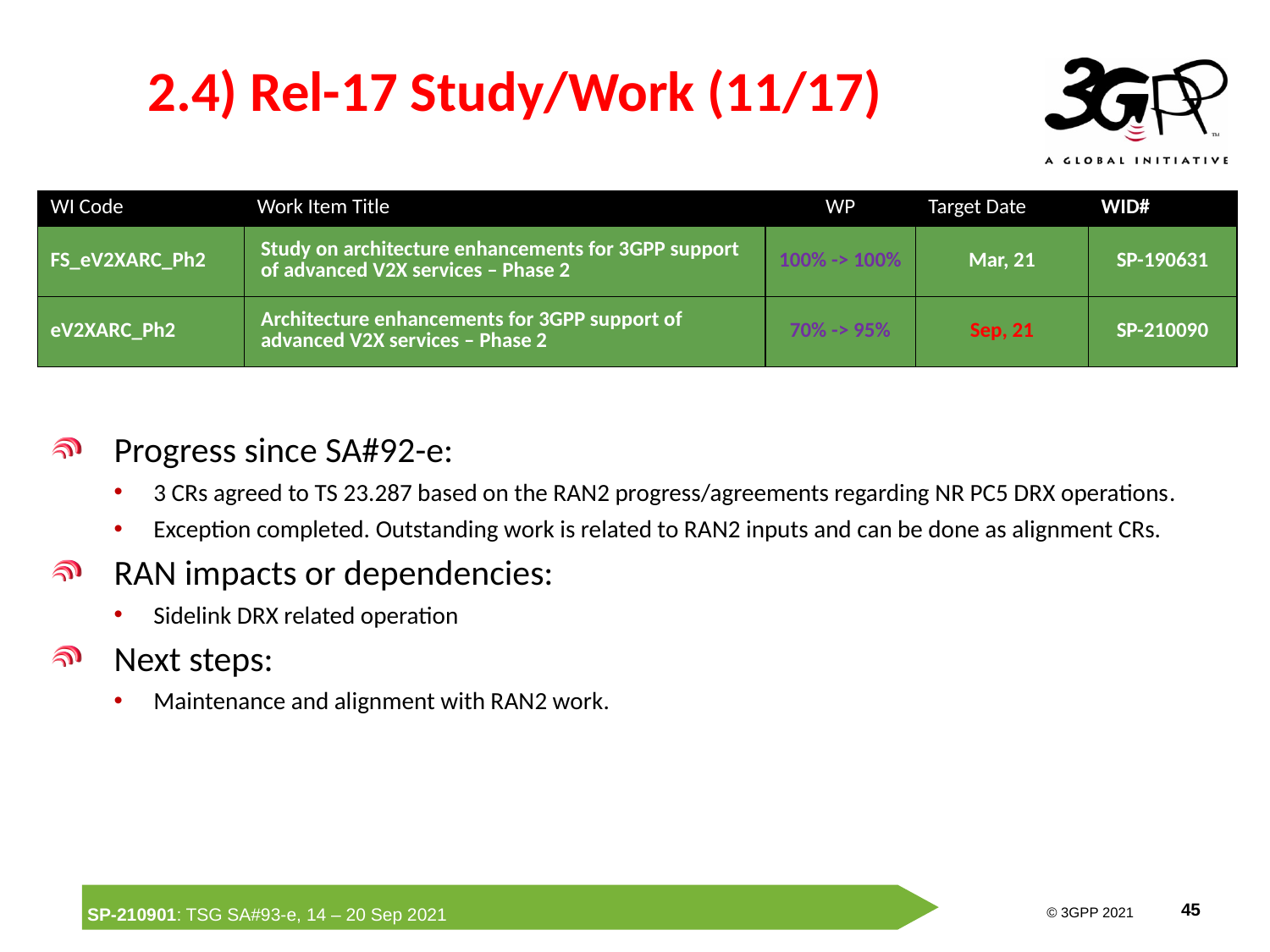

# 2.4) Rel-17 Study/Work (11/17)
| WI Code | Work Item Title | WP | Target Date | WID# |
| --- | --- | --- | --- | --- |
| FS\_eV2XARC\_Ph2 | Study on architecture enhancements for 3GPP support of advanced V2X services – Phase 2 | 100% -> 100% | Mar, 21 | SP-190631 |
| eV2XARC\_Ph2 | Architecture enhancements for 3GPP support of advanced V2X services – Phase 2 | 70% -> 95% | Sep, 21 | SP-210090 |
Progress since SA#92-e:
3 CRs agreed to TS 23.287 based on the RAN2 progress/agreements regarding NR PC5 DRX operations.
Exception completed. Outstanding work is related to RAN2 inputs and can be done as alignment CRs.
RAN impacts or dependencies:
Sidelink DRX related operation
Next steps:
Maintenance and alignment with RAN2 work.